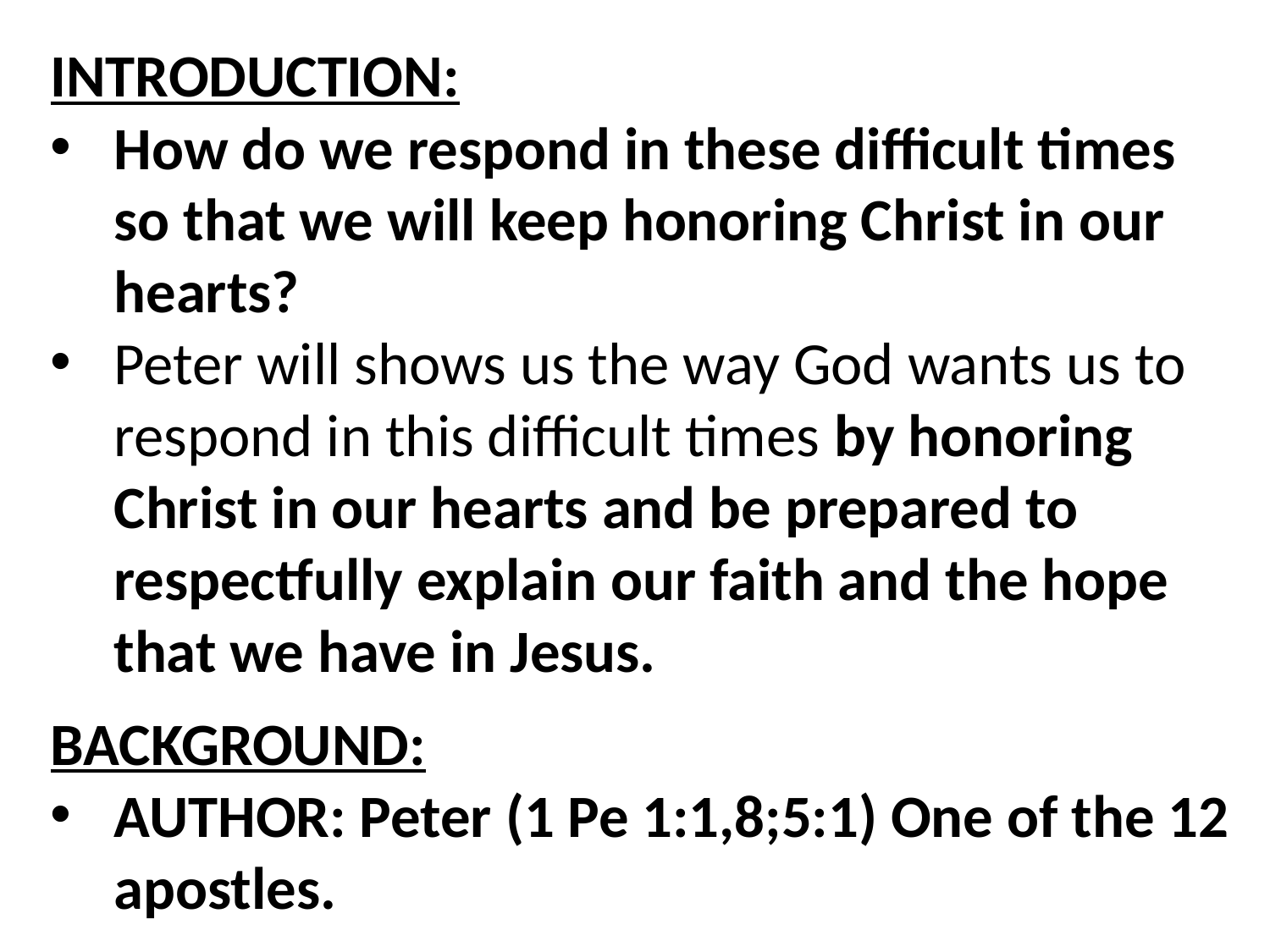

INTRODUCTION:
How do we respond in these difficult times so that we will keep honoring Christ in our hearts?
Peter will shows us the way God wants us to respond in this difficult times by honoring Christ in our hearts and be prepared to respectfully explain our faith and the hope that we have in Jesus.

BACKGROUND:
AUTHOR: Peter (1 Pe 1:1,8;5:1) One of the 12 apostles.